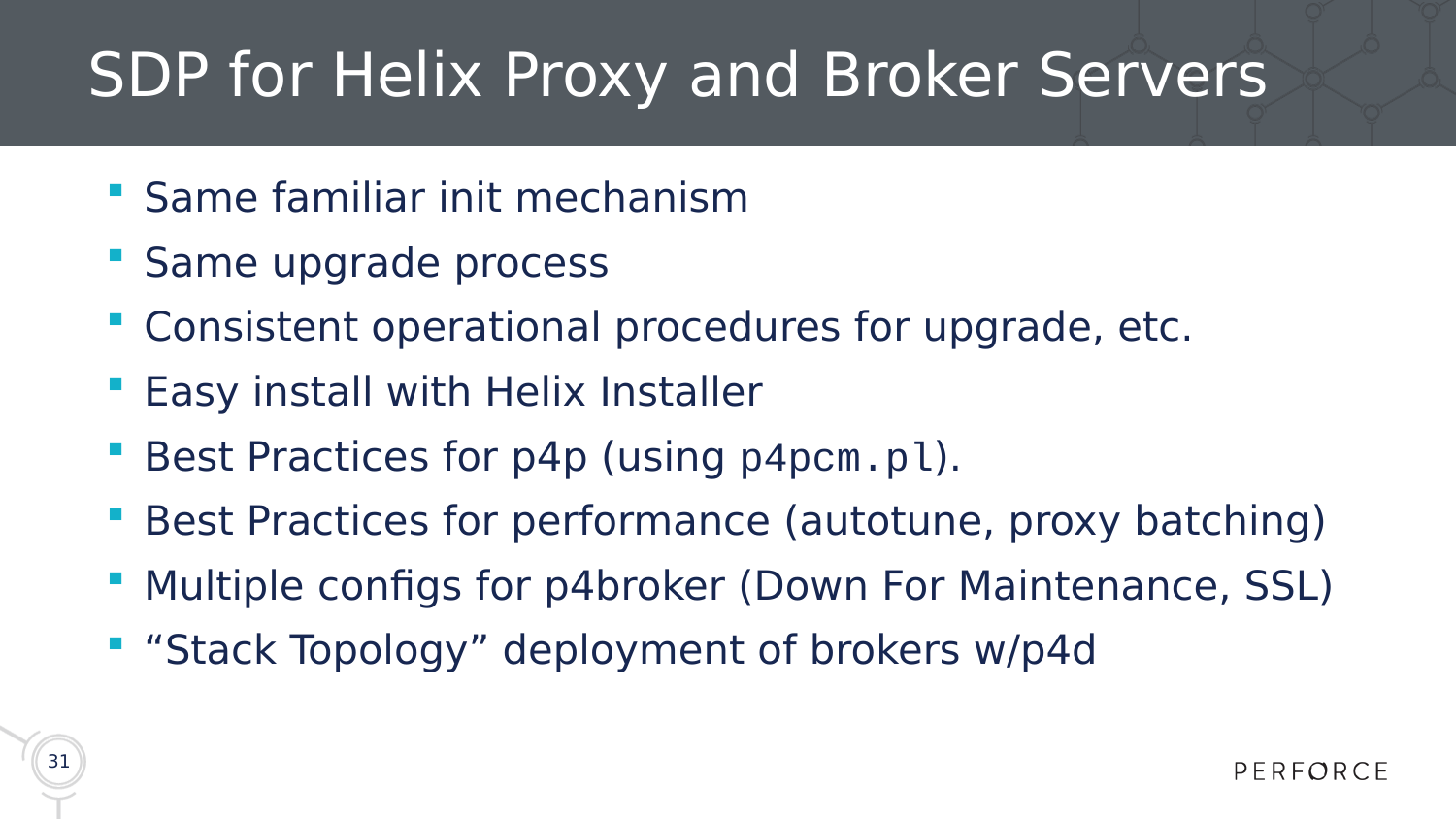

# SDP for Helix Proxy and Broker Servers
Same familiar init mechanism
Same upgrade process
Consistent operational procedures for upgrade, etc.
Easy install with Helix Installer
Best Practices for p4p (using p4pcm.pl).
Best Practices for performance (autotune, proxy batching)
Multiple configs for p4broker (Down For Maintenance, SSL)
“Stack Topology” deployment of brokers w/p4d